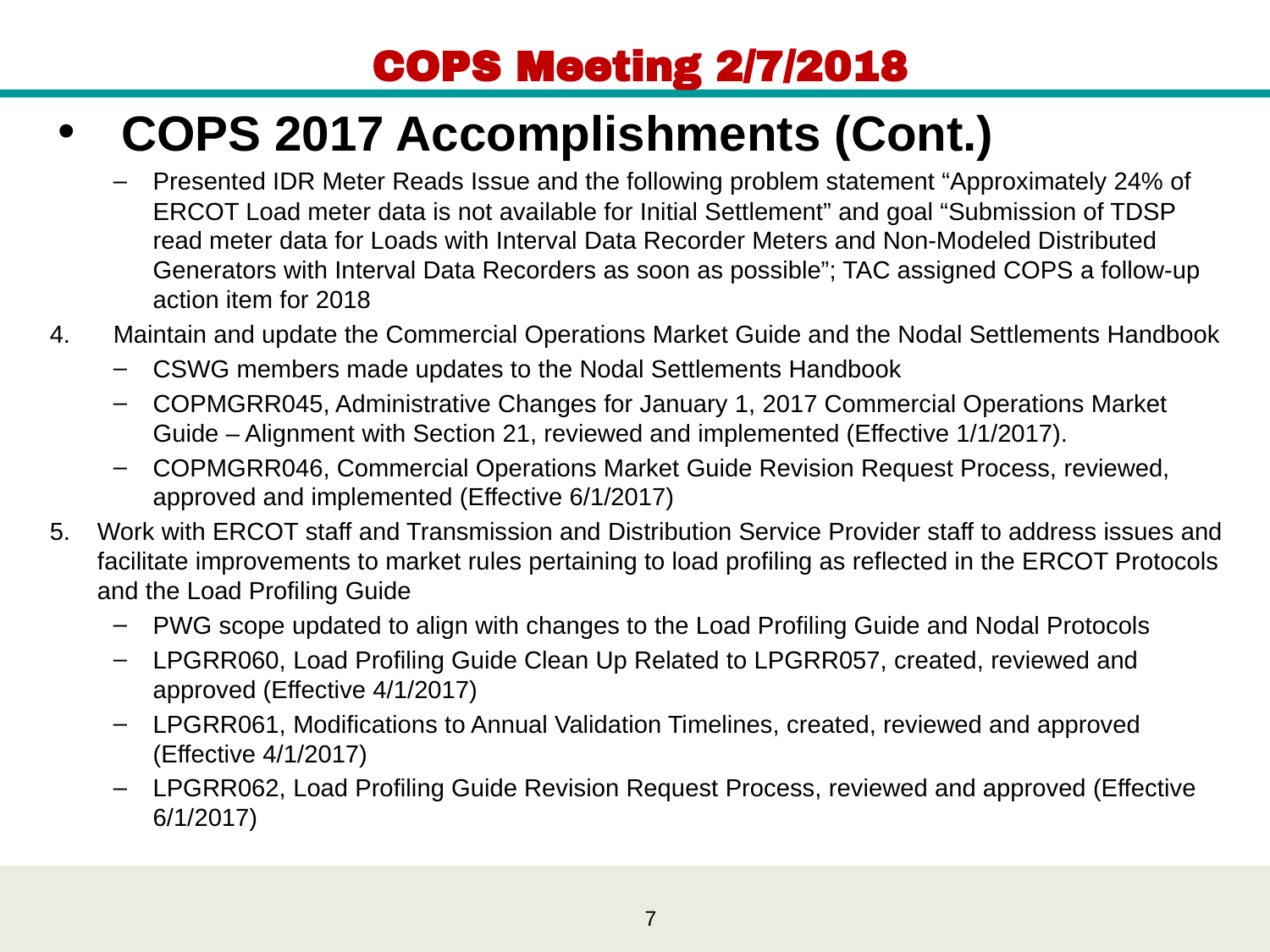

# COPS Meeting 2/7/2018
COPS 2017 Accomplishments (Cont.)
Presented IDR Meter Reads Issue and the following problem statement “Approximately 24% of ERCOT Load meter data is not available for Initial Settlement” and goal “Submission of TDSP read meter data for Loads with Interval Data Recorder Meters and Non-Modeled Distributed Generators with Interval Data Recorders as soon as possible”; TAC assigned COPS a follow-up action item for 2018
Maintain and update the Commercial Operations Market Guide and the Nodal Settlements Handbook
CSWG members made updates to the Nodal Settlements Handbook
COPMGRR045, Administrative Changes for January 1, 2017 Commercial Operations Market Guide – Alignment with Section 21, reviewed and implemented (Effective 1/1/2017).
COPMGRR046, Commercial Operations Market Guide Revision Request Process, reviewed, approved and implemented (Effective 6/1/2017)
Work with ERCOT staff and Transmission and Distribution Service Provider staff to address issues and facilitate improvements to market rules pertaining to load profiling as reflected in the ERCOT Protocols and the Load Profiling Guide
PWG scope updated to align with changes to the Load Profiling Guide and Nodal Protocols
LPGRR060, Load Profiling Guide Clean Up Related to LPGRR057, created, reviewed and approved (Effective 4/1/2017)
LPGRR061, Modifications to Annual Validation Timelines, created, reviewed and approved (Effective 4/1/2017)
LPGRR062, Load Profiling Guide Revision Request Process, reviewed and approved (Effective 6/1/2017)